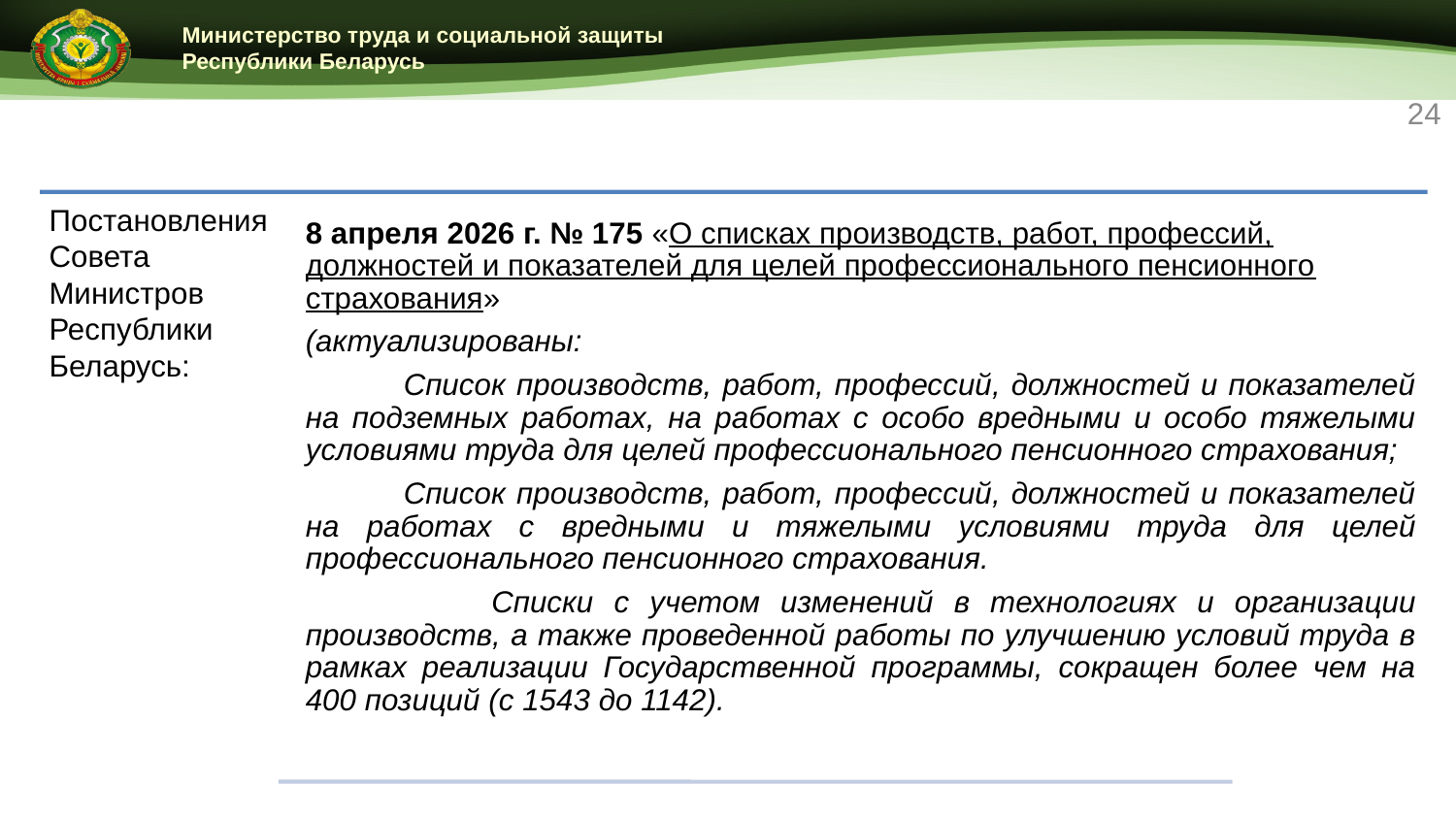

24
Постановления Совета Министров Республики Беларусь:

8 апреля 2026 г. № 175 «О списках производств, работ, профессий, должностей и показателей для целей профессионального пенсионного страхования»
(актуализированы:
         Список производств, работ, профессий, должностей и показателей на подземных работах, на работах с особо вредными и особо тяжелыми условиями труда для целей профессионального пенсионного страхования;
         Список производств, работ, профессий, должностей и показателей на работах с вредными и тяжелыми условиями труда для целей профессионального пенсионного страхования.
         Списки с учетом изменений в технологиях и организации производств, а также проведенной работы по улучшению условий труда в рамках реализации Государственной программы, сокращен более чем на 400 позиций (с 1543 до 1142).